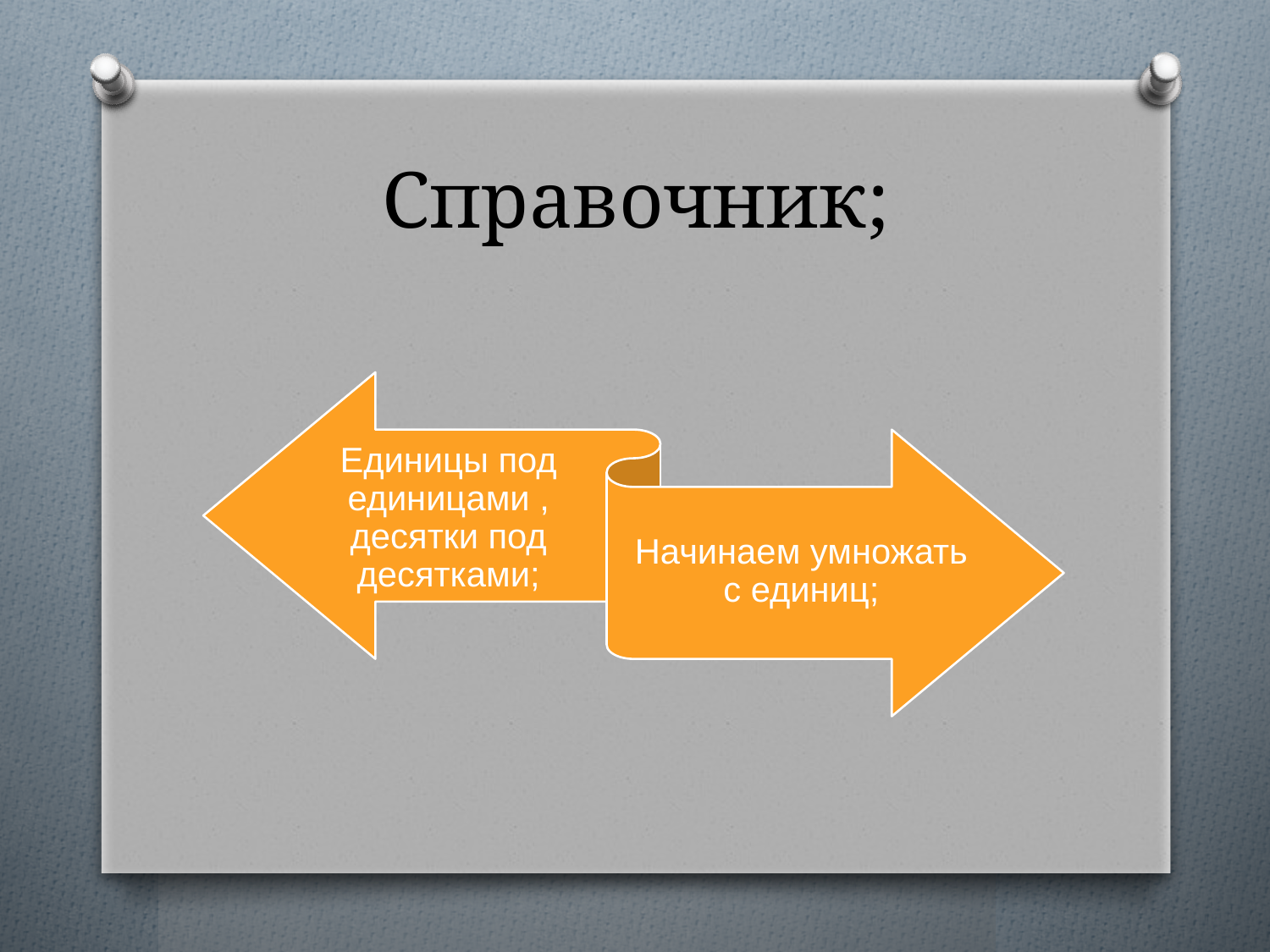

# Справочник;
Единицы под единицами , десятки под десятками;
Начинаем умножать с единиц;